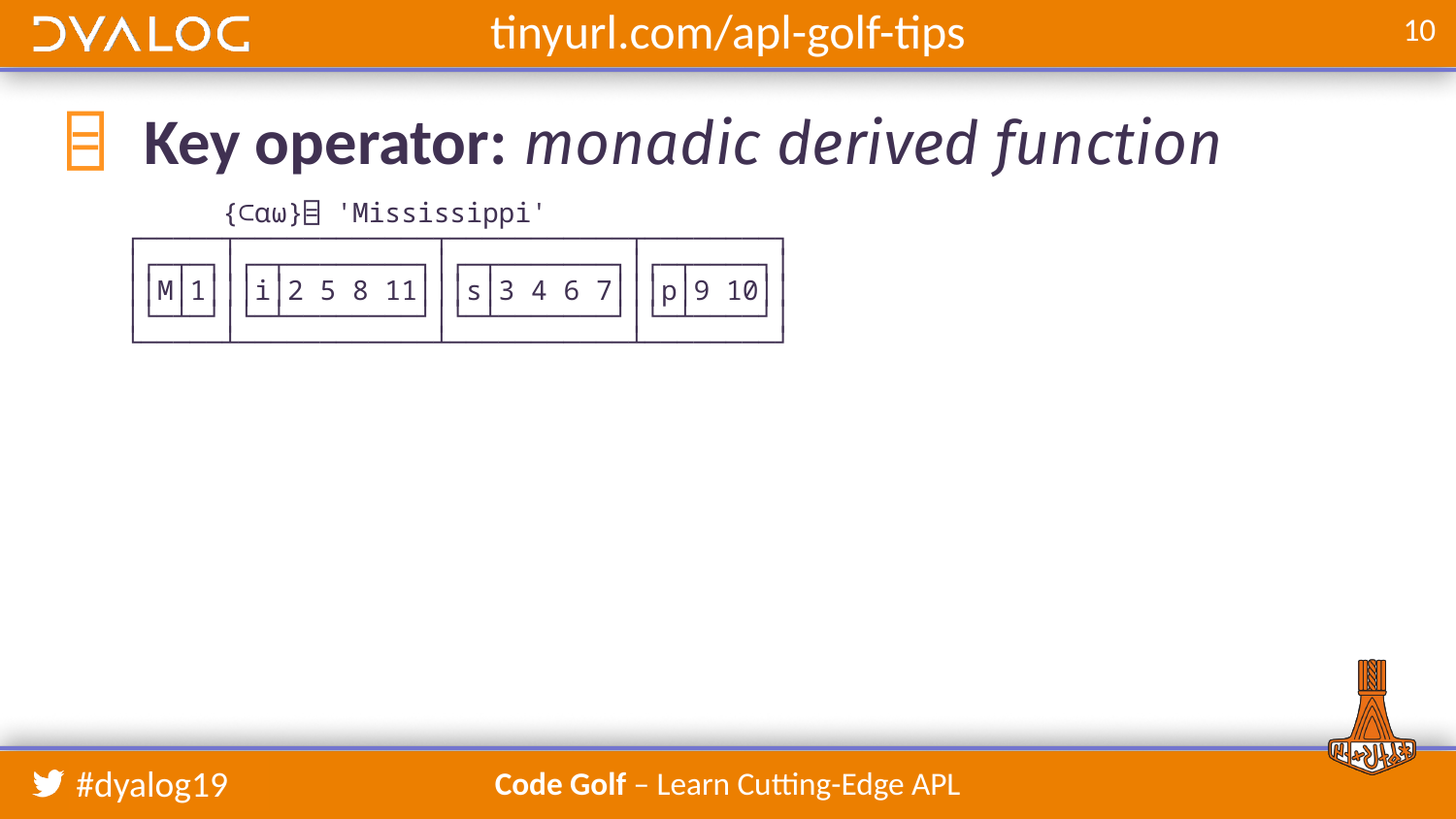

# ⌸ Key operator: monadic derived function
      {⊂⍺⍵}⌸ 'Mississippi'
┌─────┬────────────┬───────────┬────────┐
│┌─┬─┐│┌─┬────────┐│┌─┬───────┐│┌─┬────┐│
││M│1│││i│2 5 8 11│││s│3 4 6 7│││p│9 10││
│└─┴─┘│└─┴────────┘│└─┴───────┘│└─┴────┘│
└─────┴────────────┴───────────┴────────┘

      'Mississippi' {⊂⍺⍵}⌸ 10×⍳11 ┌──────┬────────────────┬───────────────┬──────────┐
│┌─┬──┐│┌─┬────────────┐│┌─┬───────────┐│┌─┬──────┐│
││M│10│││i│20 50 80 110│││s│30 40 60 70│││p│90 100││
│└─┴──┘│└─┴────────────┘│└─┴───────────┘│└─┴──────┘│
└──────┴────────────────┴───────────────┴──────────┘
      'Mississippi' {⊂⍺⍵}⌸ ⍳≢'Mississippi'
┌─────┬────────────┬───────────┬────────┐
│┌─┬─┐│┌─┬────────┐│┌─┬───────┐│┌─┬────┐│
││M│1│││i│2 5 8 11│││s│3 4 6 7│││p│9 10││
│└─┴─┘│└─┴────────┘│└─┴───────┘│└─┴────┘│
└─────┴────────────┴───────────┴────────┘